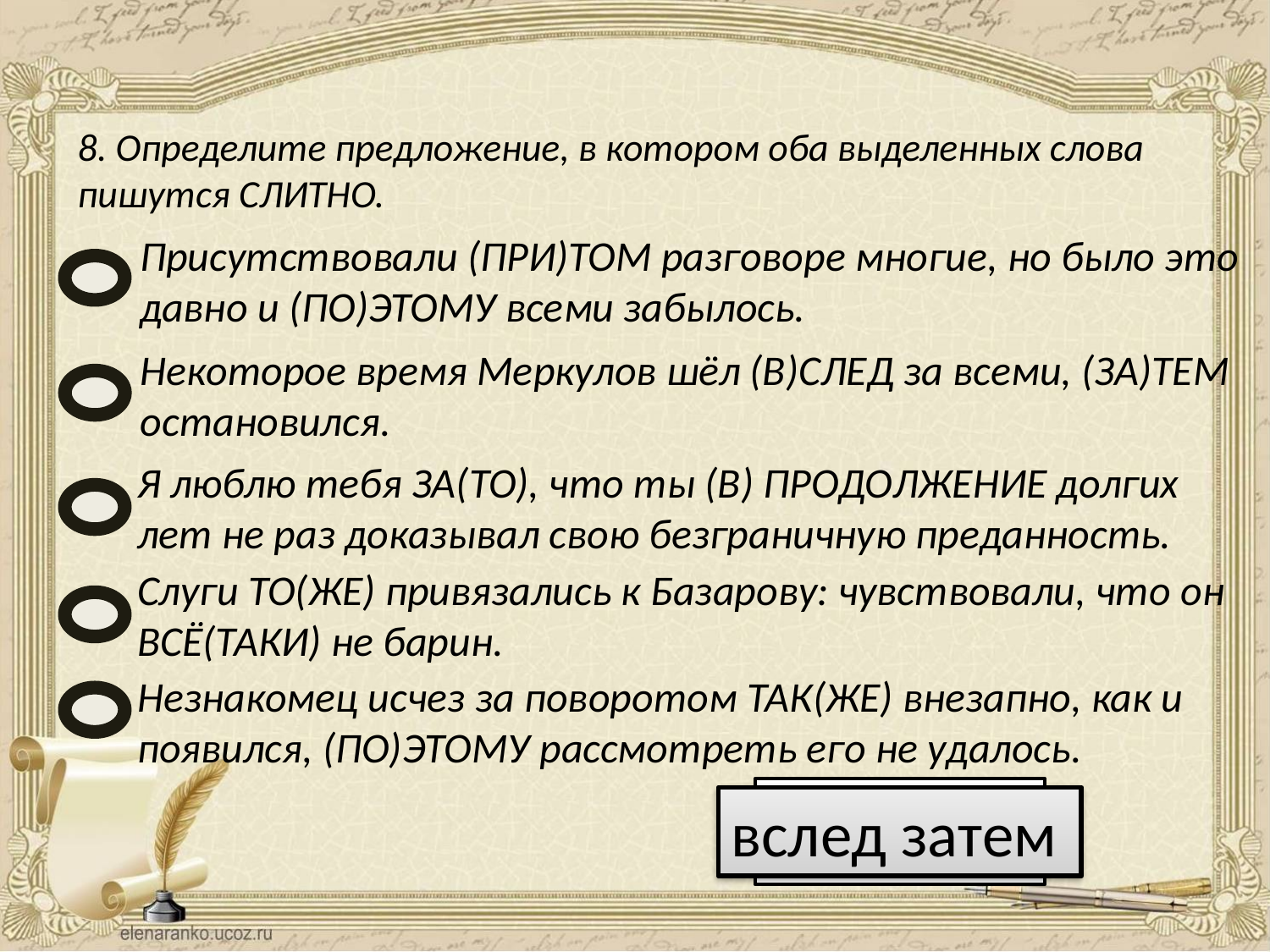

8. Определите предложение, в котором оба выделенных слова пишутся СЛИТНО.
Присутствовали (ПРИ)ТОМ разговоре многие, но было это давно и (ПО)ЭТОМУ всеми забылось.

Некоторое время Меркулов шёл (В)СЛЕД за всеми, (ЗА)ТЕМ остановился.

Я люблю тебя ЗА(ТО), что ты (В) ПРОДОЛЖЕНИЕ долгих лет не раз доказывал свою безграничную преданность.

Слуги ТО(ЖЕ) привязались к Базарову: чувствовали, что он ВСЁ(ТАКИ) не барин.

Незнакомец исчез за поворотом ТАК(ЖЕ) внезапно, как и появился, (ПО)ЭТОМУ рассмотреть его не удалось.

Ответ
вслед затем